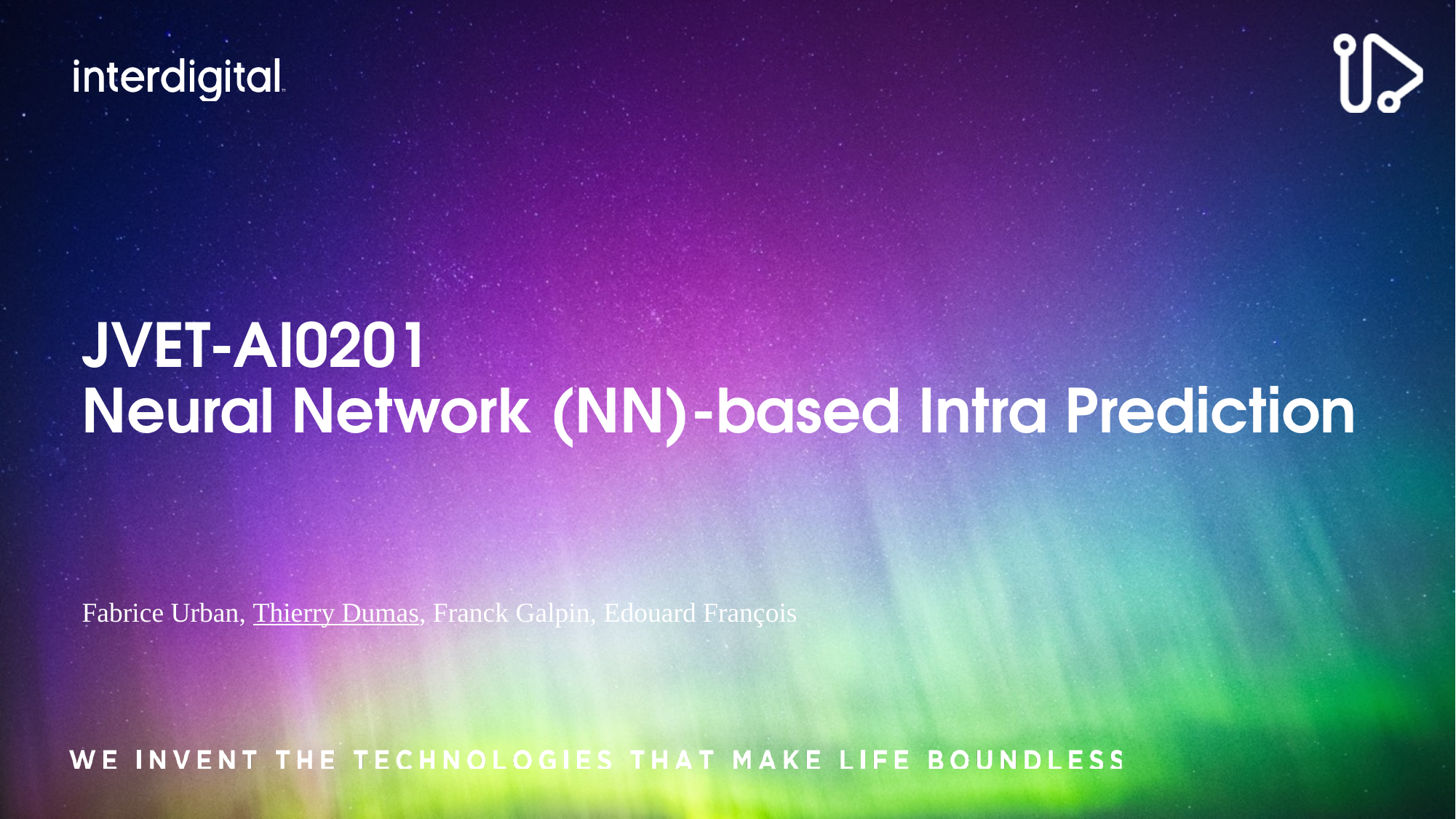

# JVET-AI0201 Neural Network (NN)-based Intra Prediction
Fabrice Urban, Thierry Dumas, Franck Galpin, Edouard François